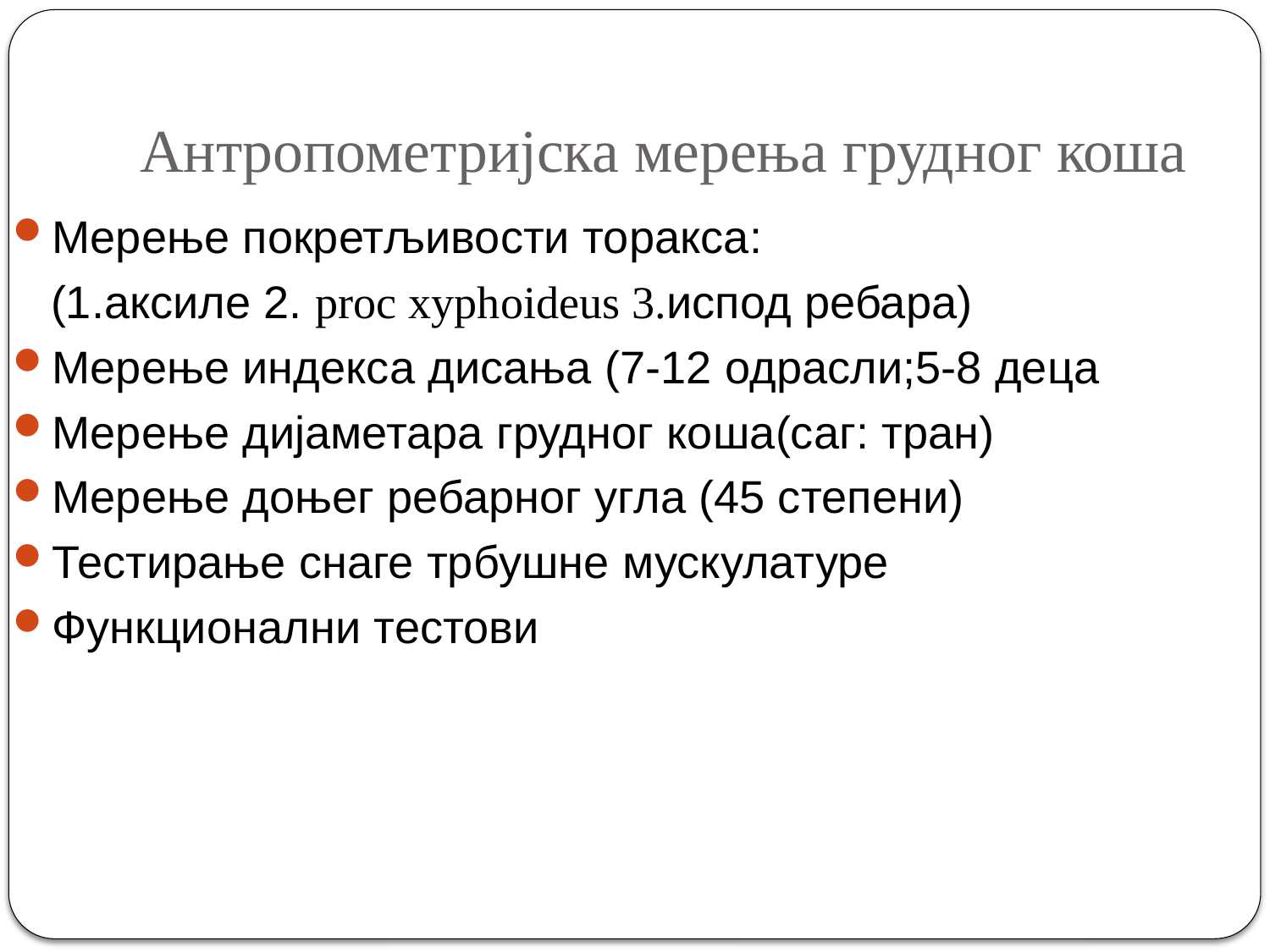

# Антропометријска мерења грудног коша
Мерење покретљивости торакса:
   (1.аксиле 2. proc xyphoideus 3.испод ребара)
Мерење индекса дисања (7-12 одрасли;5-8 деца
Мерење дијаметара грудног коша(саг: тран)
Мерење доњег ребарног угла (45 степени)
Тестирање снаге трбушне мускулатуре
Функционални тестови